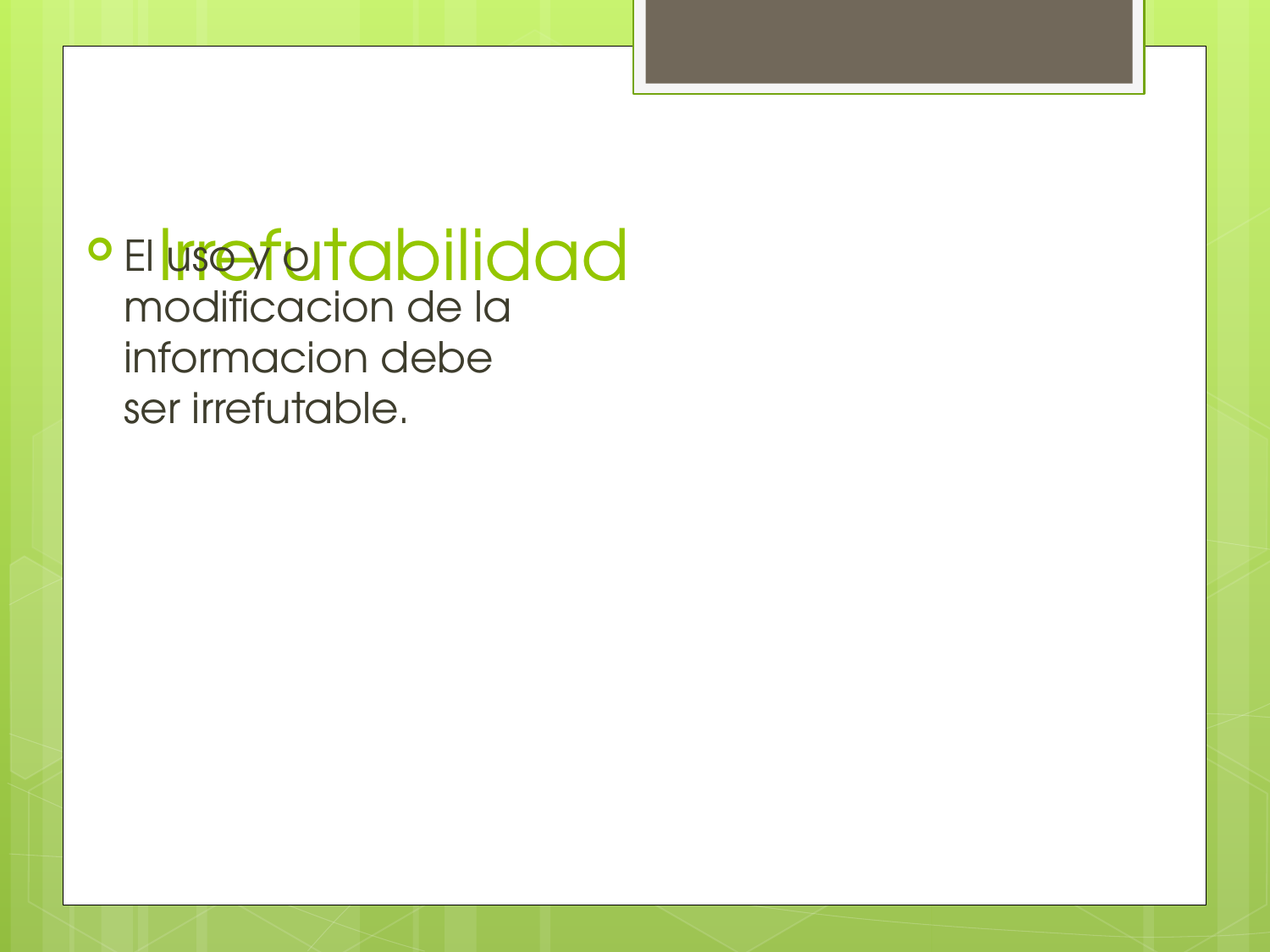

# Irrefutabilidad
El uso y o modificacion de la informacion debe ser irrefutable.